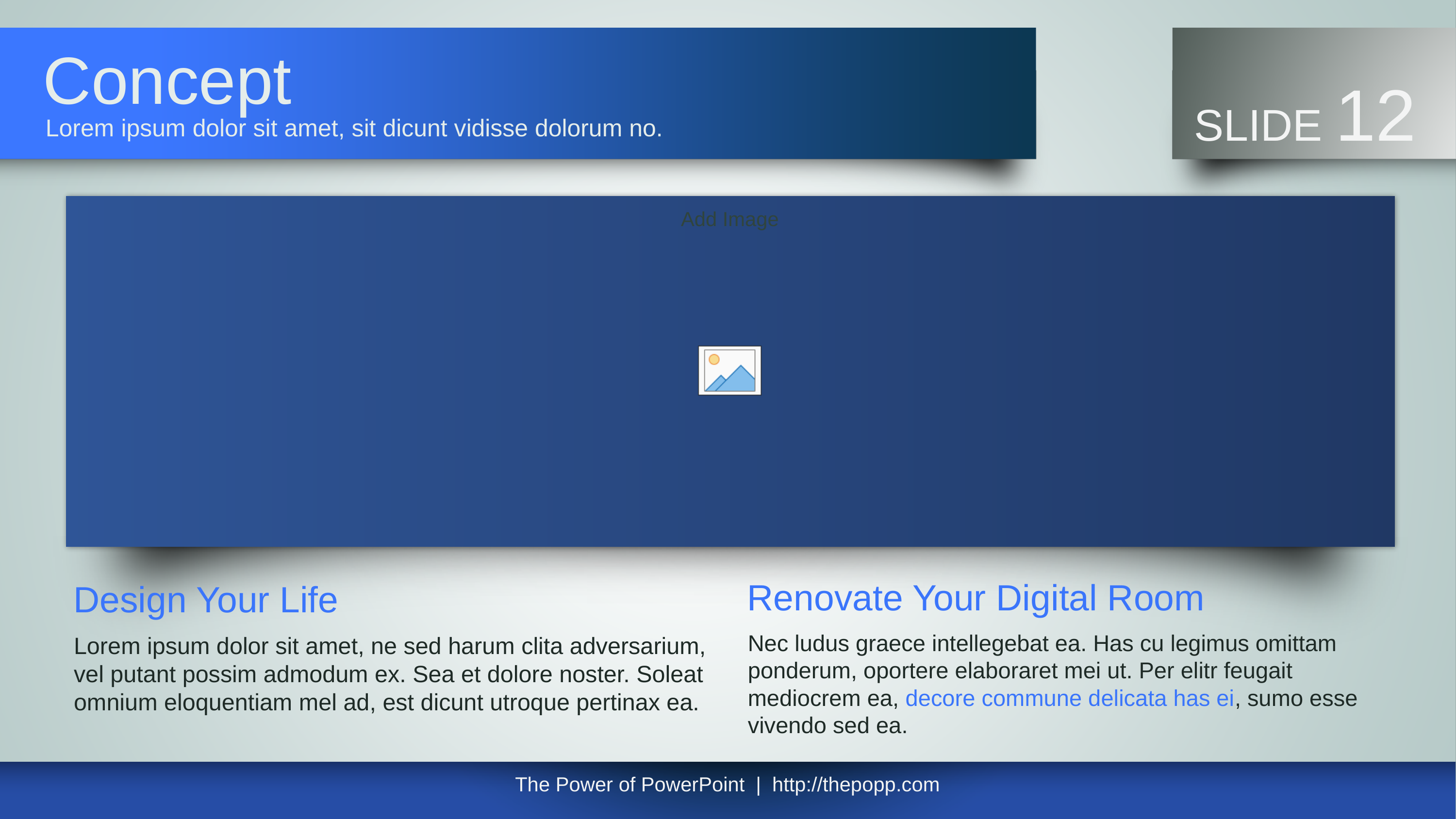

# Concept
 SLIDE 12
Lorem ipsum dolor sit amet, sit dicunt vidisse dolorum no.

Renovate Your Digital Room
Design Your Life
Nec ludus graece intellegebat ea. Has cu legimus omittam ponderum, oportere elaboraret mei ut. Per elitr feugait mediocrem ea, decore commune delicata has ei, sumo esse vivendo sed ea.
Lorem ipsum dolor sit amet, ne sed harum clita adversarium, vel putant possim admodum ex. Sea et dolore noster. Soleat omnium eloquentiam mel ad, est dicunt utroque pertinax ea.
The Power of PowerPoint  |  http://thepopp.com